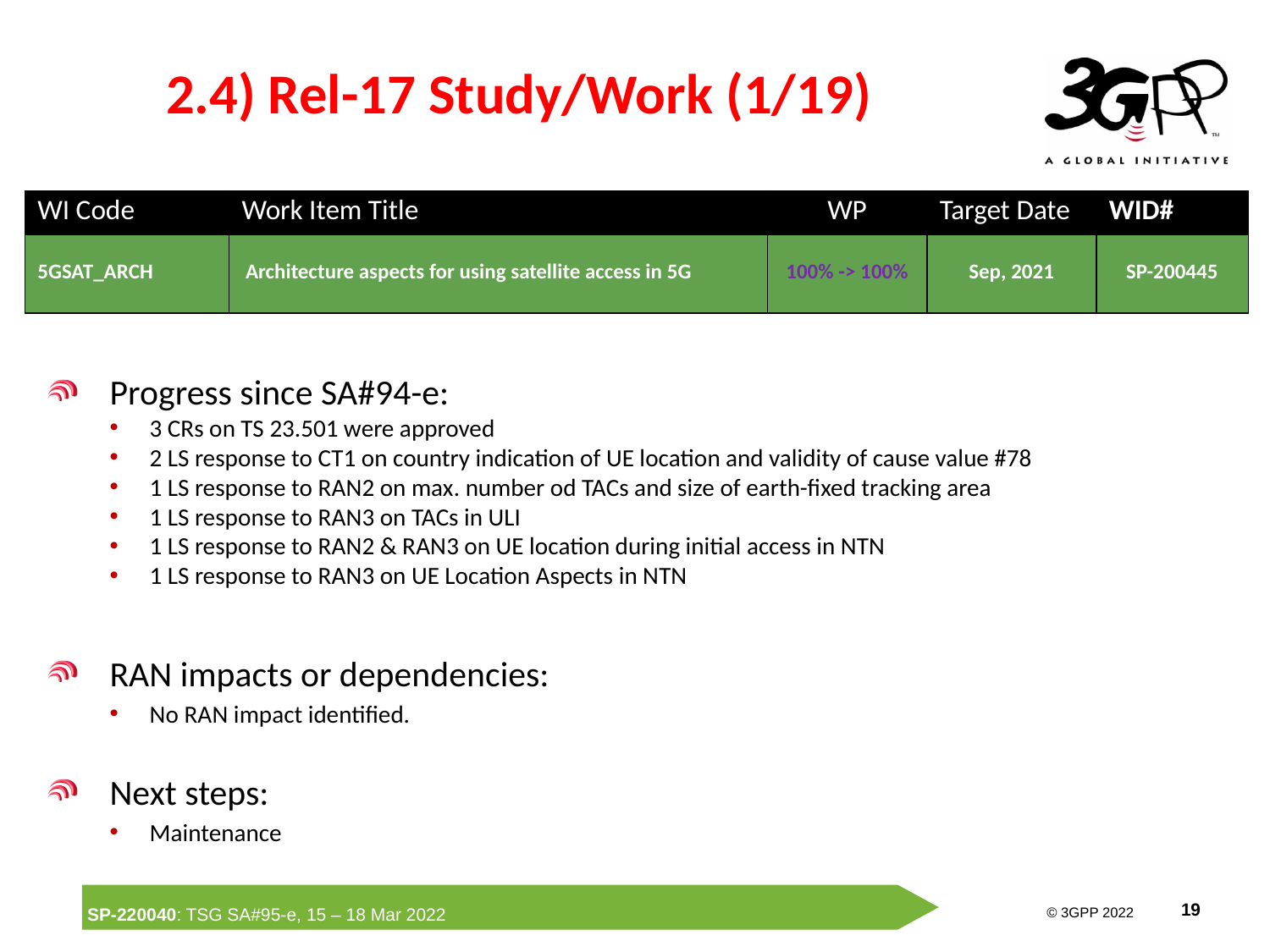

# 2.4) Rel-17 Study/Work (1/19)
| WI Code | Work Item Title | WP | Target Date | WID# |
| --- | --- | --- | --- | --- |
| 5GSAT\_ARCH | Architecture aspects for using satellite access in 5G | 100% -> 100% | Sep, 2021 | SP-200445 |
Progress since SA#94-e:
3 CRs on TS 23.501 were approved
2 LS response to CT1 on country indication of UE location and validity of cause value #78
1 LS response to RAN2 on max. number od TACs and size of earth-fixed tracking area
1 LS response to RAN3 on TACs in ULI
1 LS response to RAN2 & RAN3 on UE location during initial access in NTN
1 LS response to RAN3 on UE Location Aspects in NTN

RAN impacts or dependencies:
No RAN impact identified.

Next steps:
Maintenance